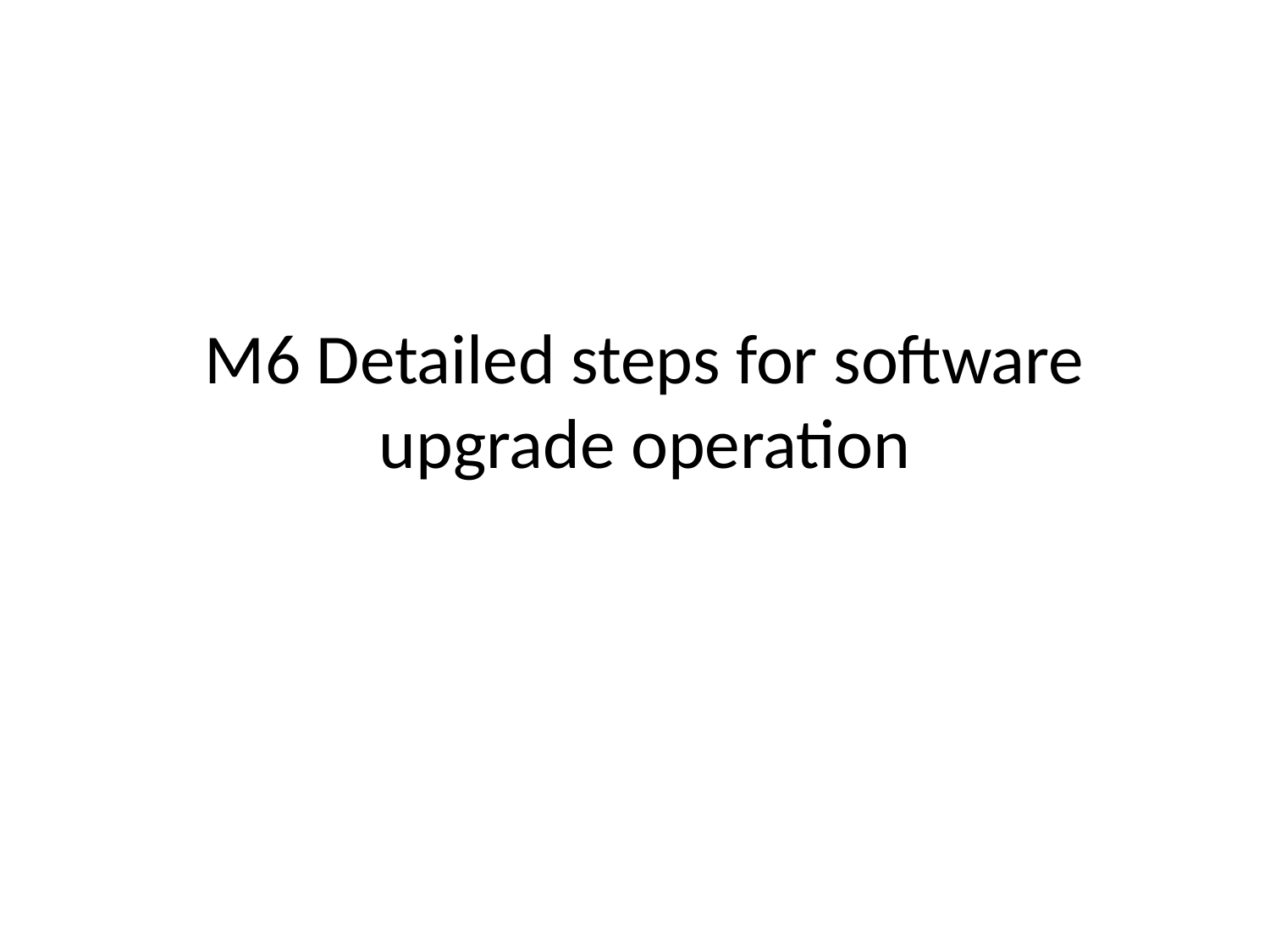

# M6 Detailed steps for software upgrade operation